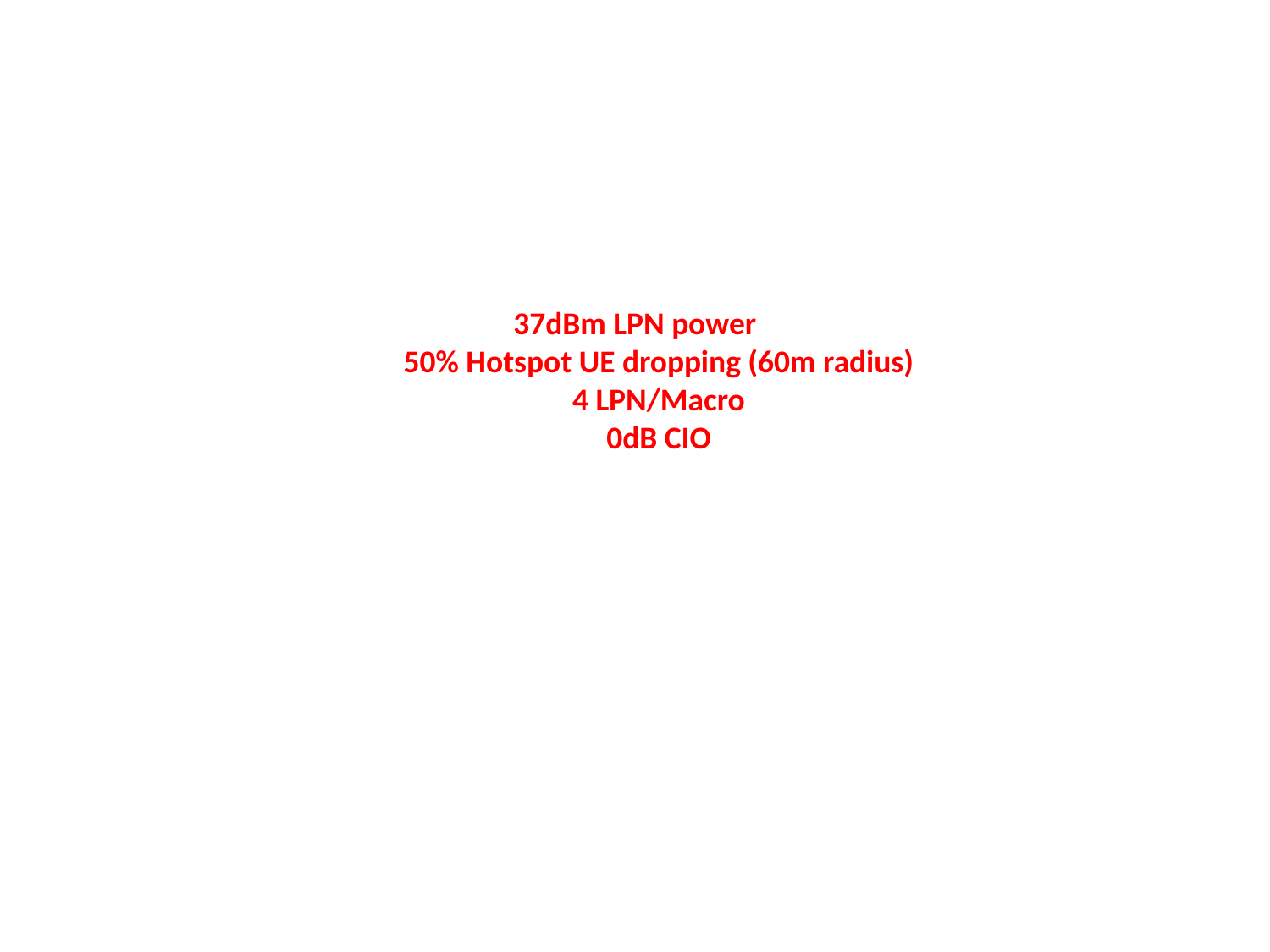

# 37dBm LPN power 50% Hotspot UE dropping (60m radius) 4 LPN/Macro 0dB CIO